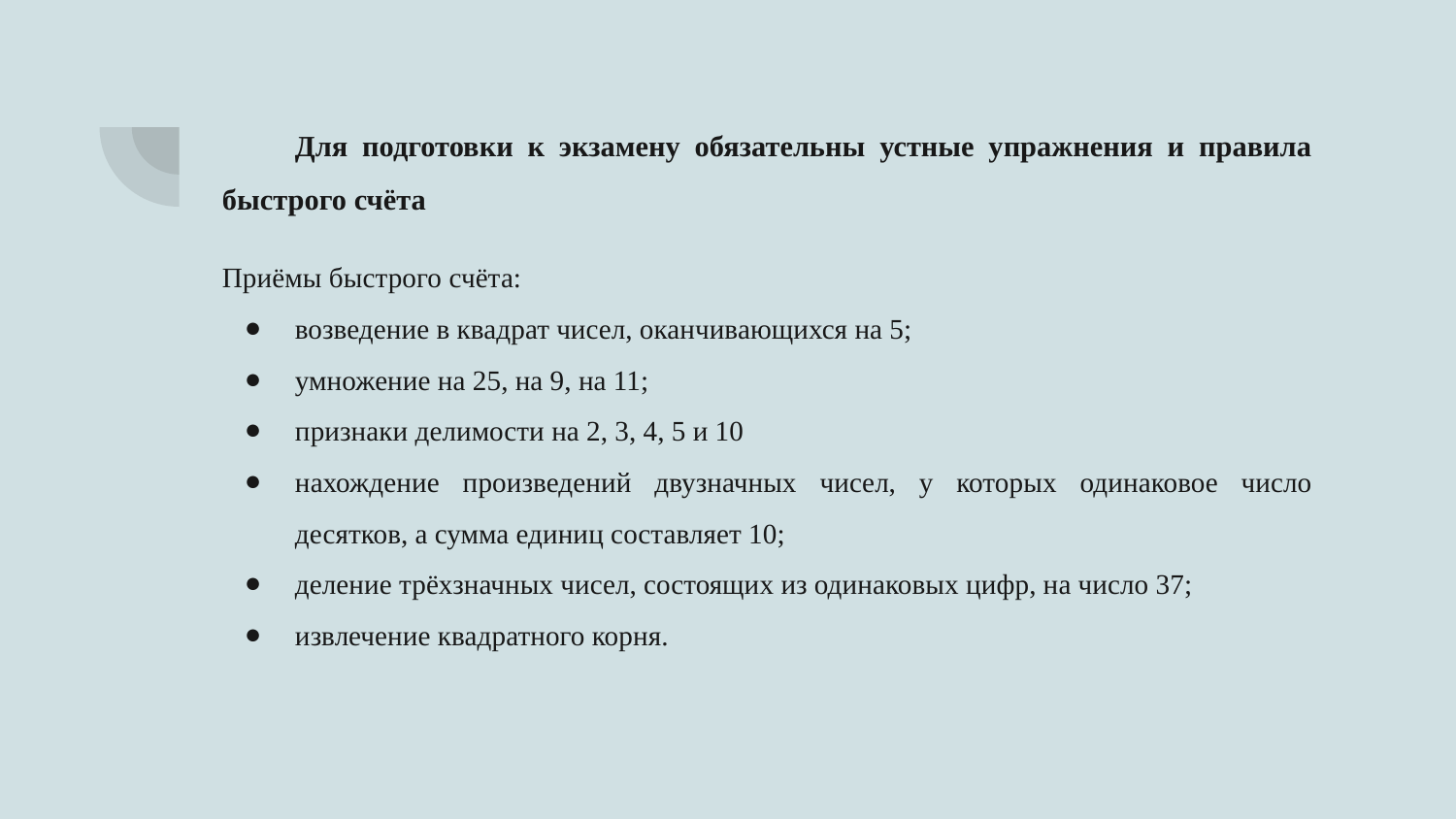

# Для подготовки к экзамену обязательны устные упражнения и правила быстрого счёта
Приёмы быстрого счёта:
возведение в квадрат чисел, оканчивающихся на 5;
умножение на 25, на 9, на 11;
признаки делимости на 2, 3, 4, 5 и 10
нахождение произведений двузначных чисел, у которых одинаковое число десятков, а сумма единиц составляет 10;
деление трёхзначных чисел, состоящих из одинаковых цифр, на число 37;
извлечение квадратного корня.